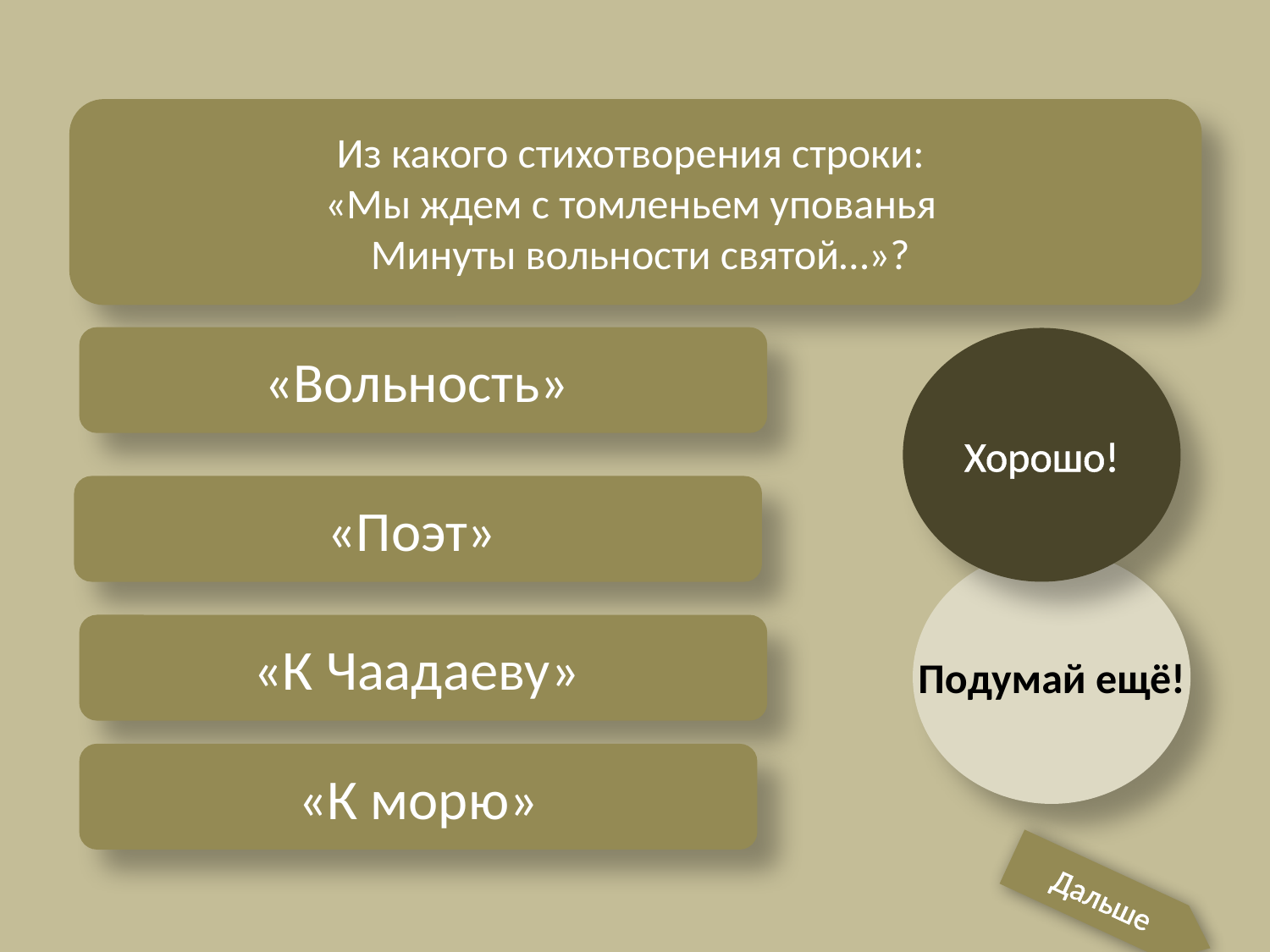

Из какого стихотворения строки:
«Мы ждем с томленьем упованья
 Минуты вольности святой…»?

«Вольность»
Хорошо!
«Поэт»
Подумай ещё!
«К Чаадаеву»
«К морю»
Дальше